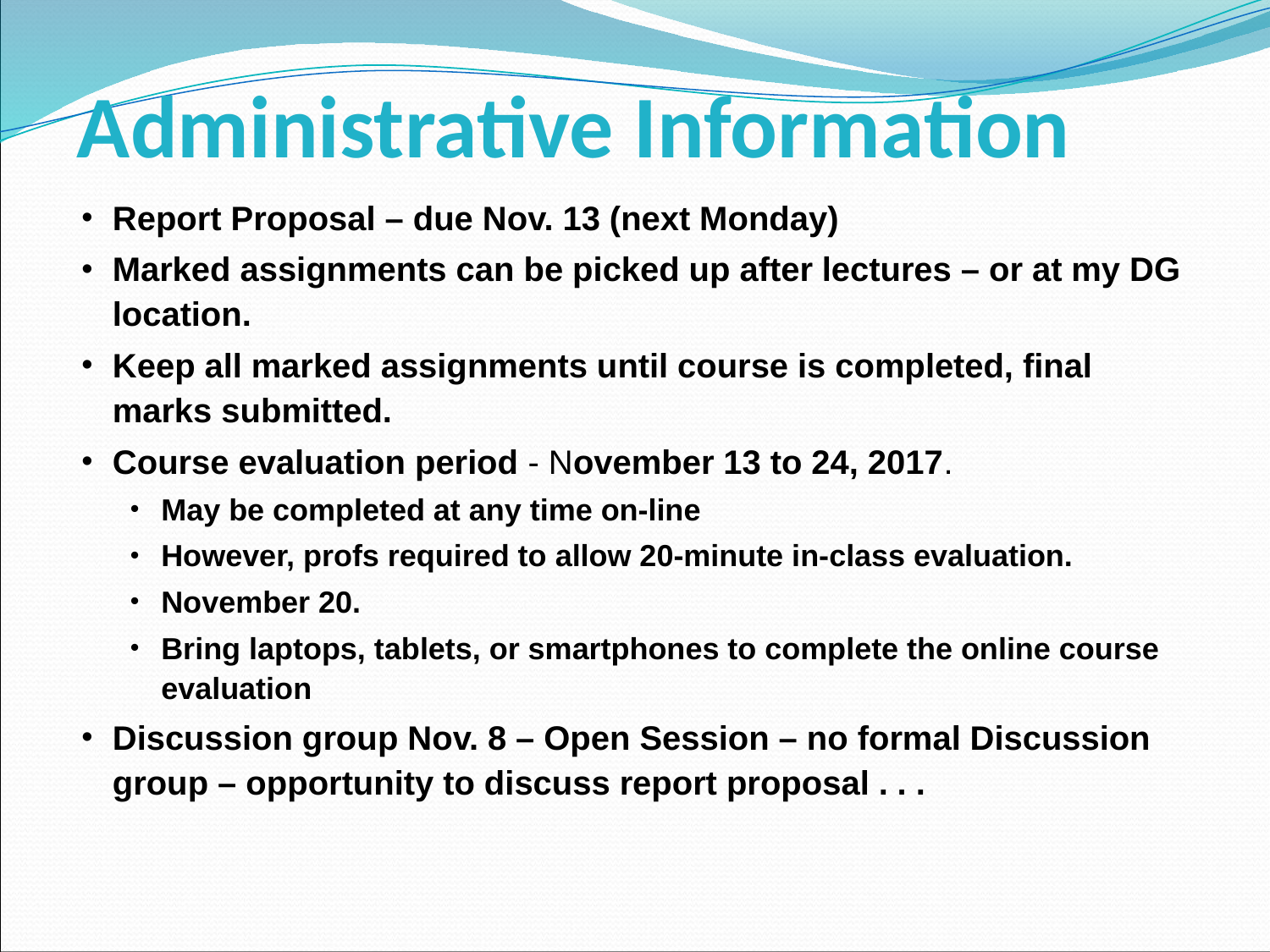

# Administrative Information
Report Proposal – due Nov. 13 (next Monday)
Marked assignments can be picked up after lectures – or at my DG location.
Keep all marked assignments until course is completed, final marks submitted.
Course evaluation period - November 13 to 24, 2017.
May be completed at any time on-line
However, profs required to allow 20-minute in-class evaluation.
November 20.
Bring laptops, tablets, or smartphones to complete the online course evaluation
Discussion group Nov. 8 – Open Session – no formal Discussion group – opportunity to discuss report proposal . . .